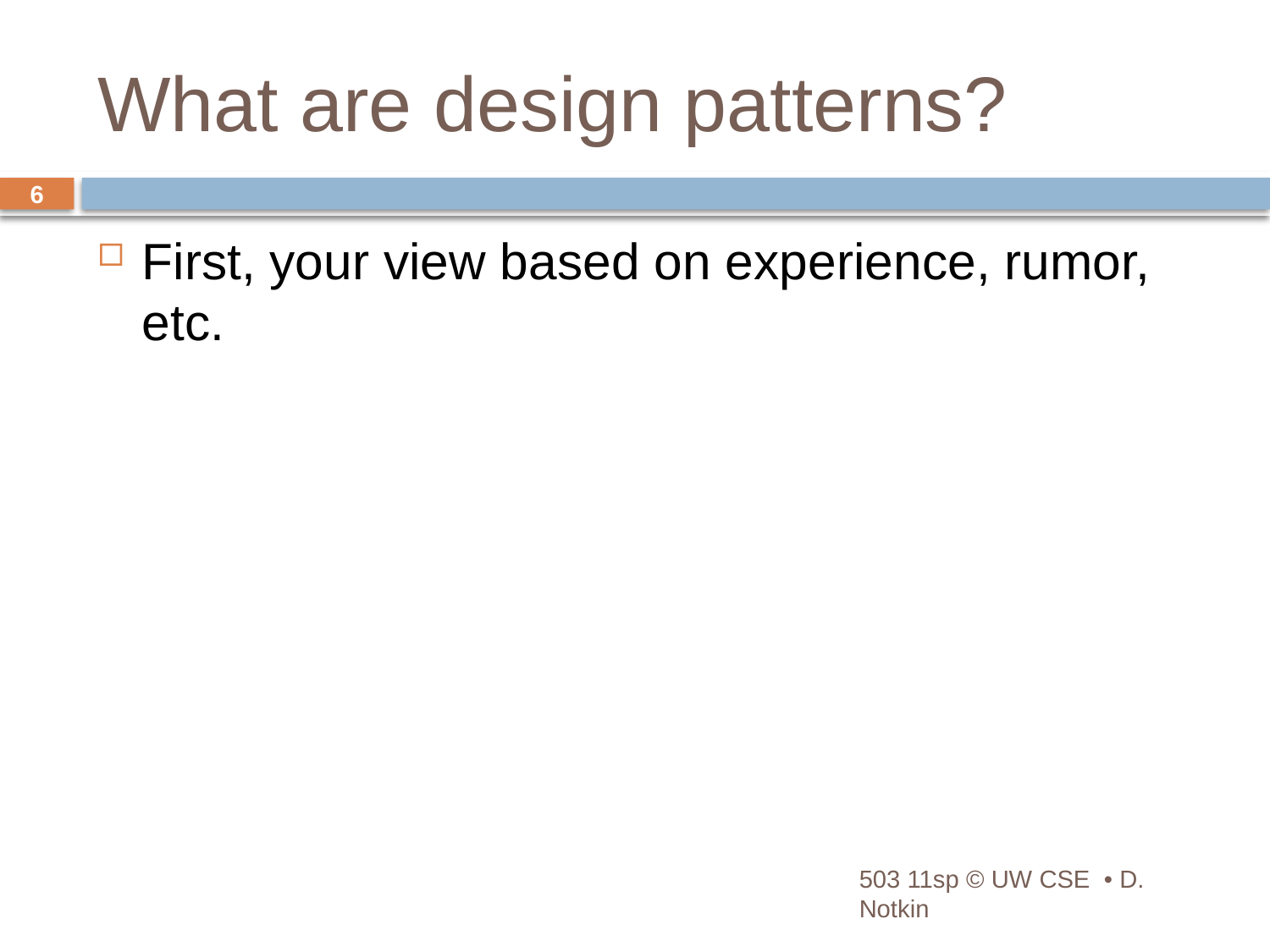

# What are design patterns?
6
First, your view based on experience, rumor, etc.
503 11sp © UW CSE  • D. Notkin